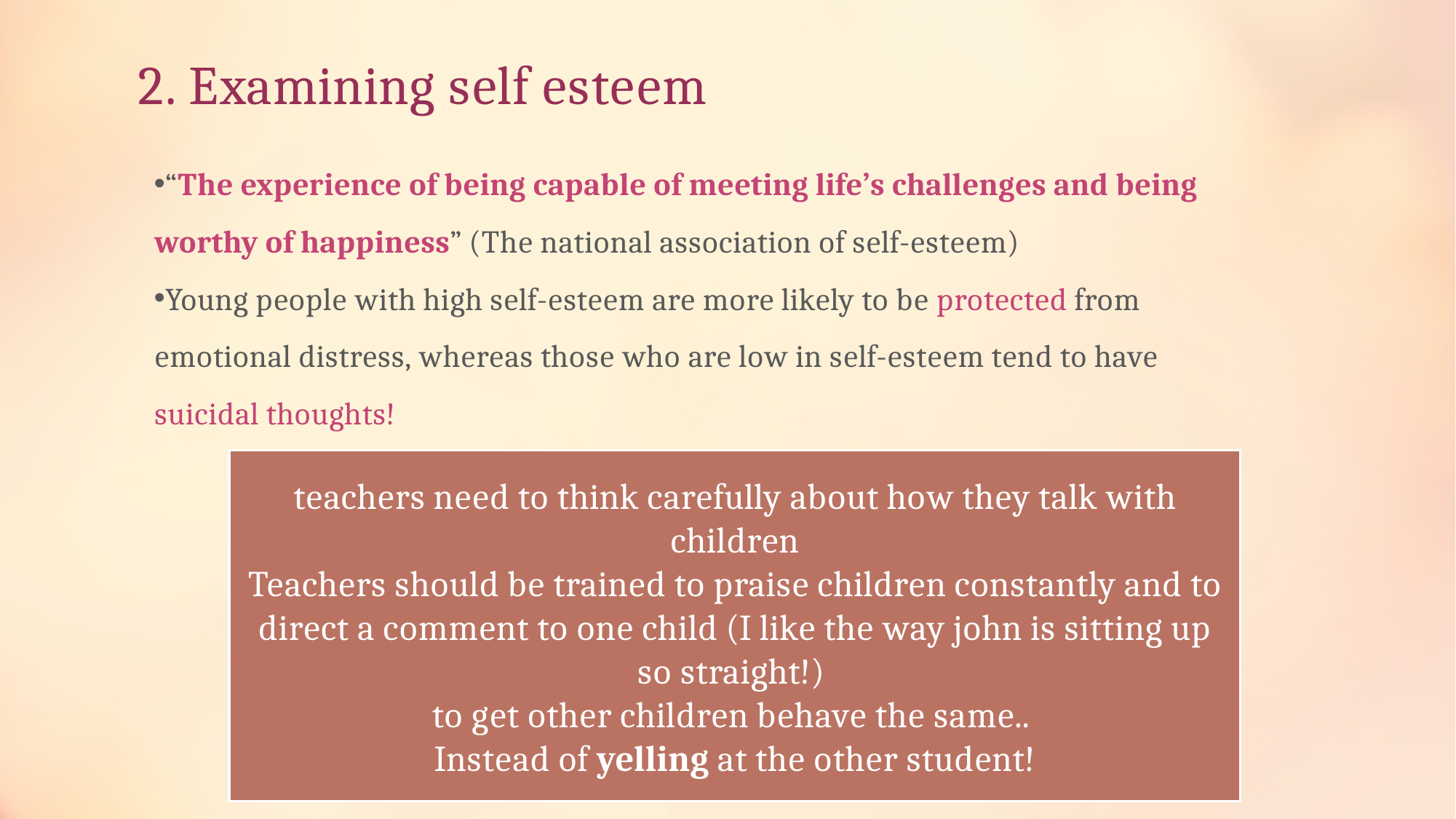

# 2. Examining self esteem
“The experience of being capable of meeting life’s challenges and being worthy of happiness” (The national association of self-esteem)
Young people with high self-esteem are more likely to be protected from emotional distress, whereas those who are low in self-esteem tend to have suicidal thoughts!

teachers need to think carefully about how they talk with children
Teachers should be trained to praise children constantly and to direct a comment to one child (I like the way john is sitting up so straight!)
to get other children behave the same..
Instead of yelling at the other student!